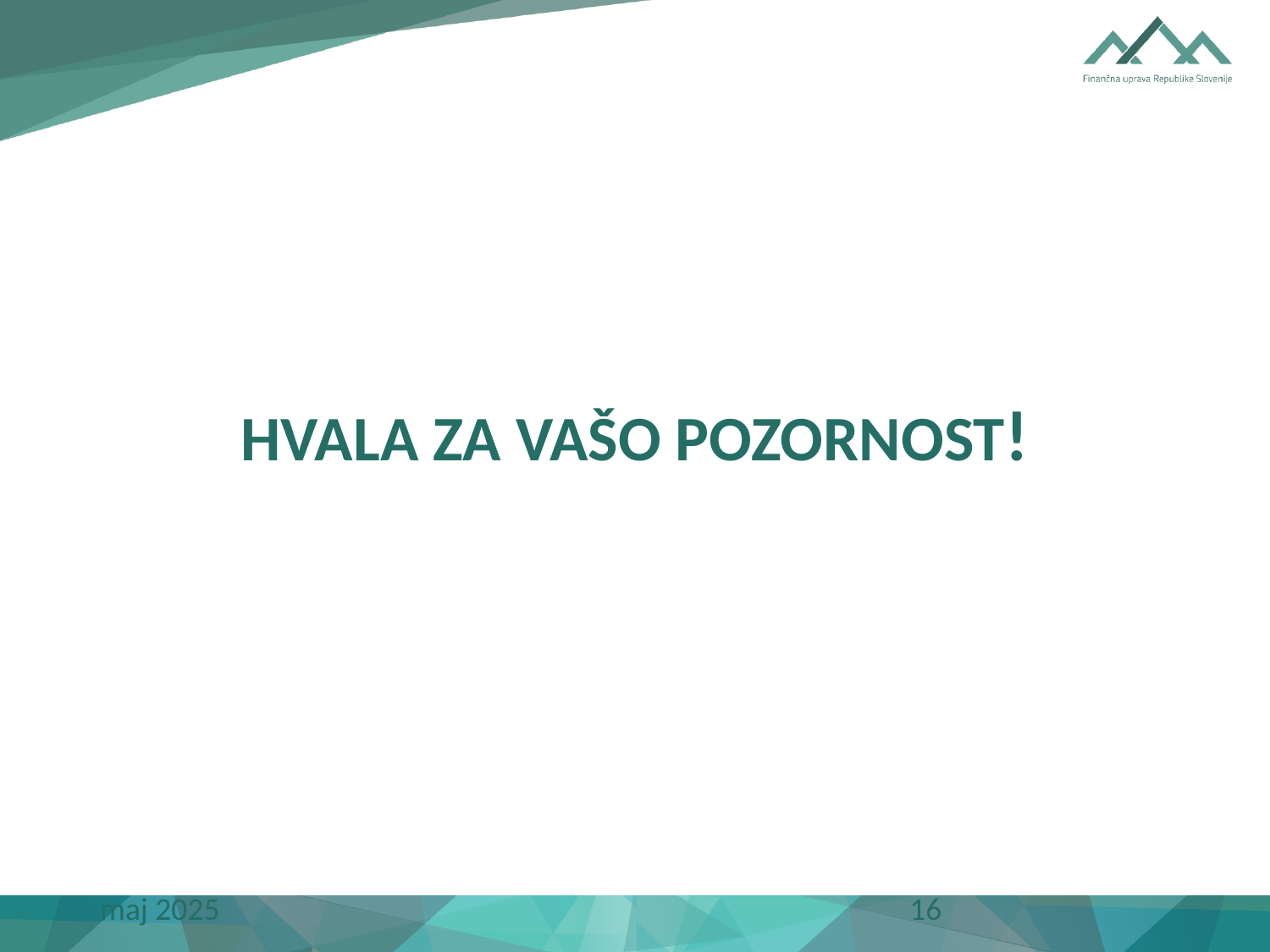

#

HVALA ZA VAŠO POZORNOST!
maj 2025
16